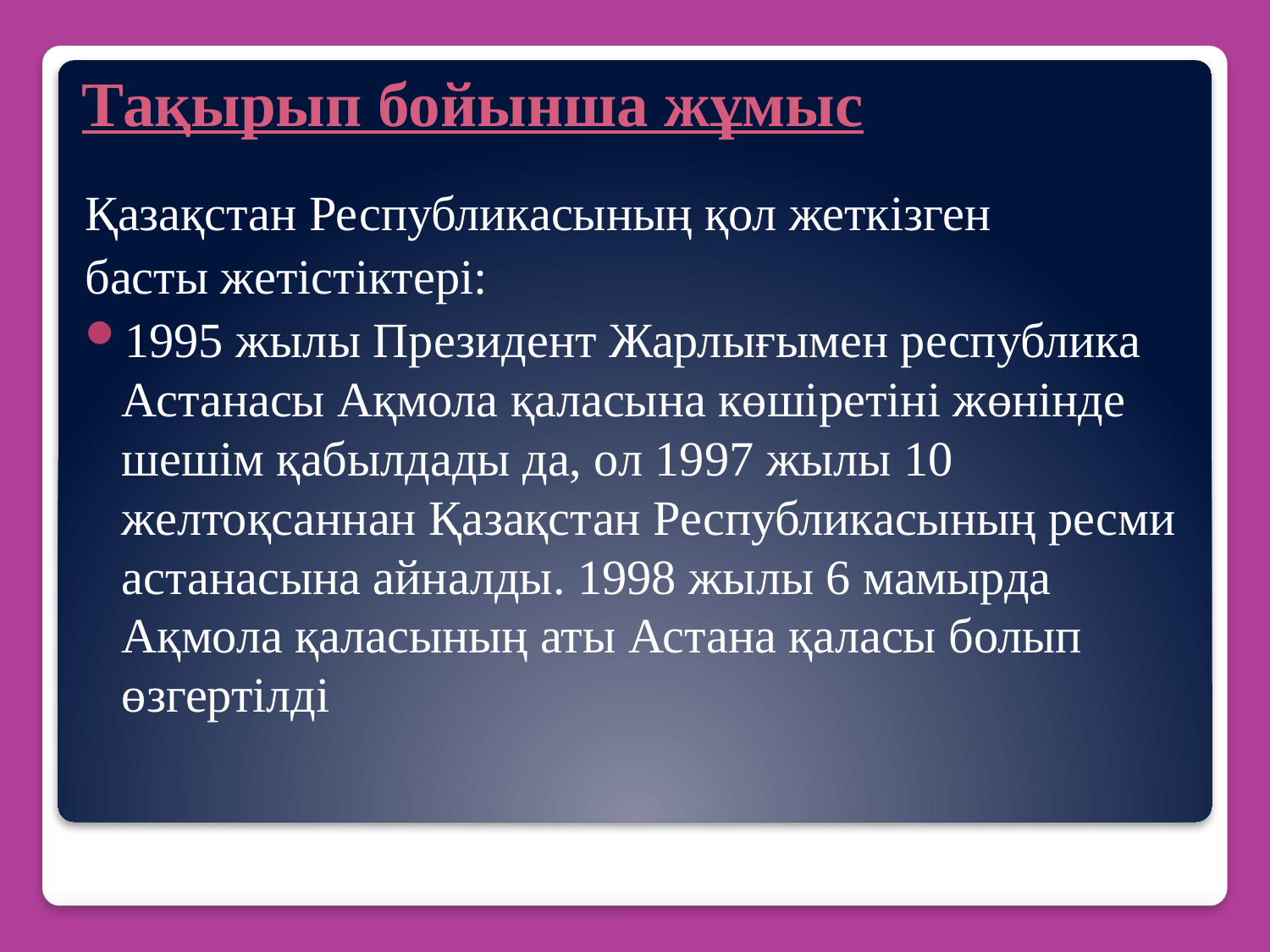

# Тақырып бойынша жұмыс
Қазақстан Республикасының қол жеткізген
басты жетістіктері:
1995 жылы Президент Жарлығымен республика Астанасы Ақмола қаласына көшіретіні жөнінде шешім қабылдады да, ол 1997 жылы 10 желтоқсаннан Қазақстан Республикасының ресми астанасына айналды. 1998 жылы 6 мамырда Ақмола қаласының аты Астана қаласы болып өзгертілді